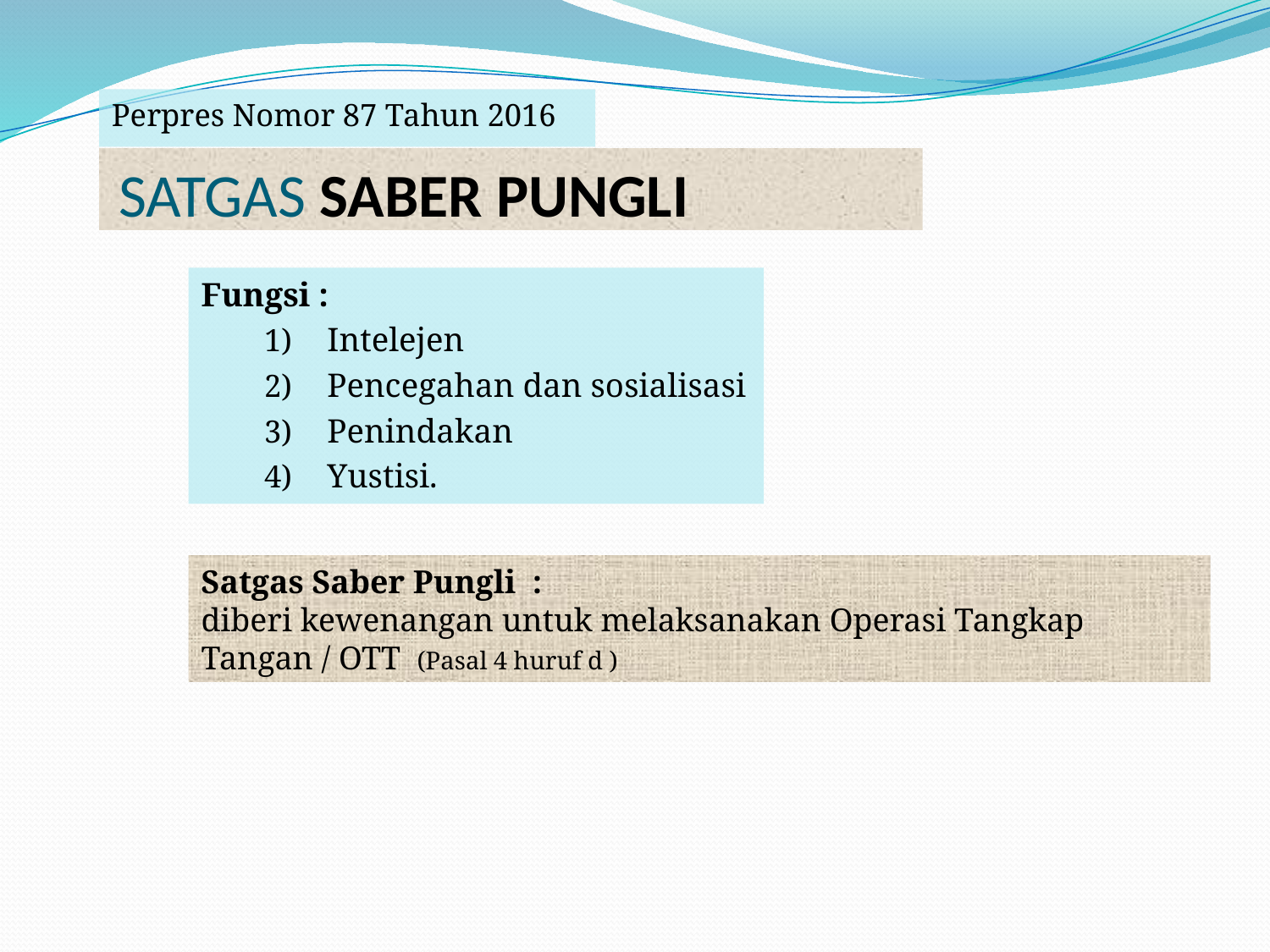

Perpres Nomor 87 Tahun 2016

# SATGAS SABER PUNGLI
Fungsi :
Intelejen
Pencegahan dan sosialisasi
Penindakan
Yustisi.

Satgas Saber Pungli  :
diberi kewenangan untuk melaksanakan Operasi Tangkap Tangan / OTT  (Pasal 4 huruf d )